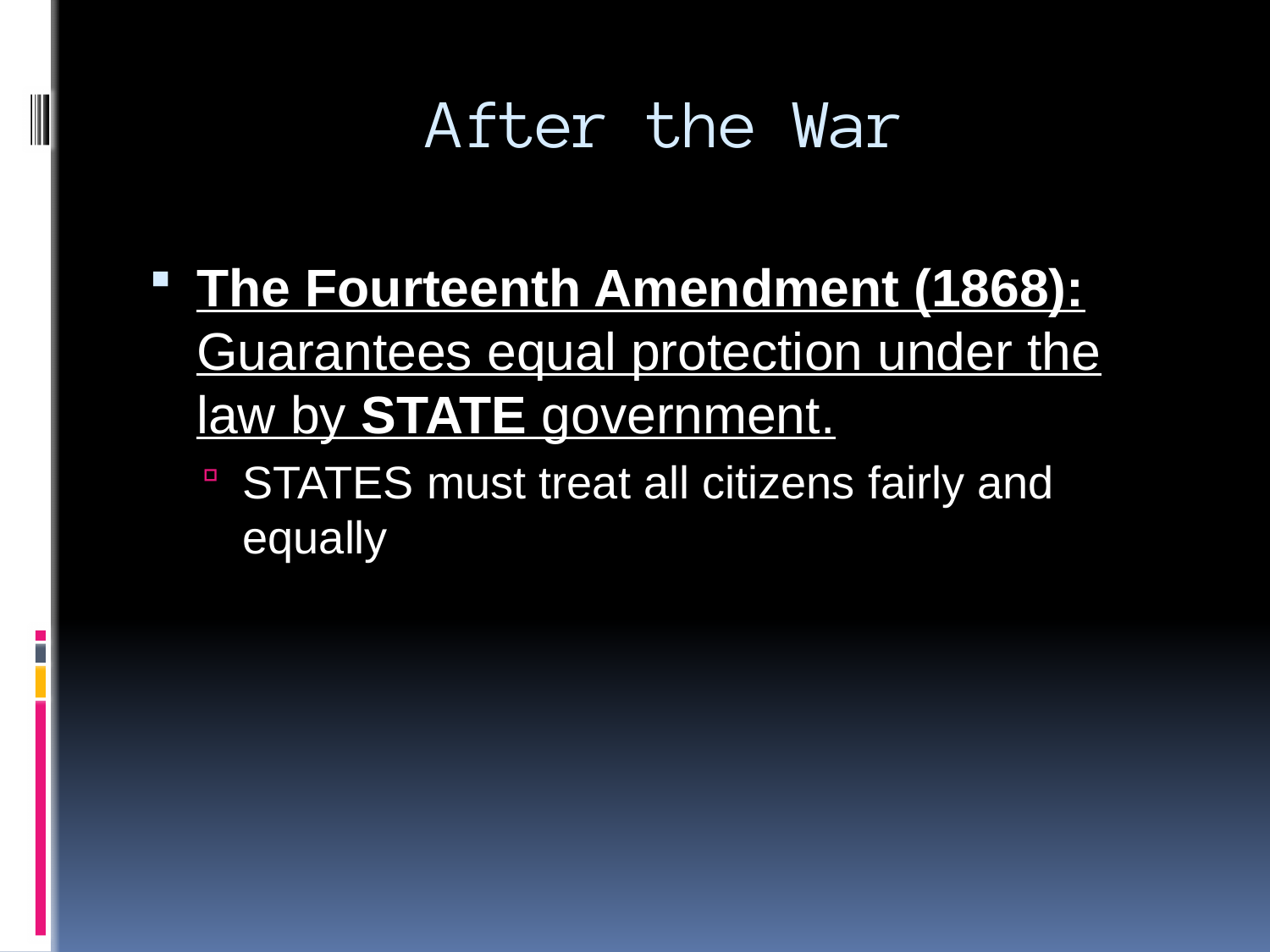

# After the War
The Fourteenth Amendment (1868): Guarantees equal protection under the law by STATE government.
STATES must treat all citizens fairly and equally